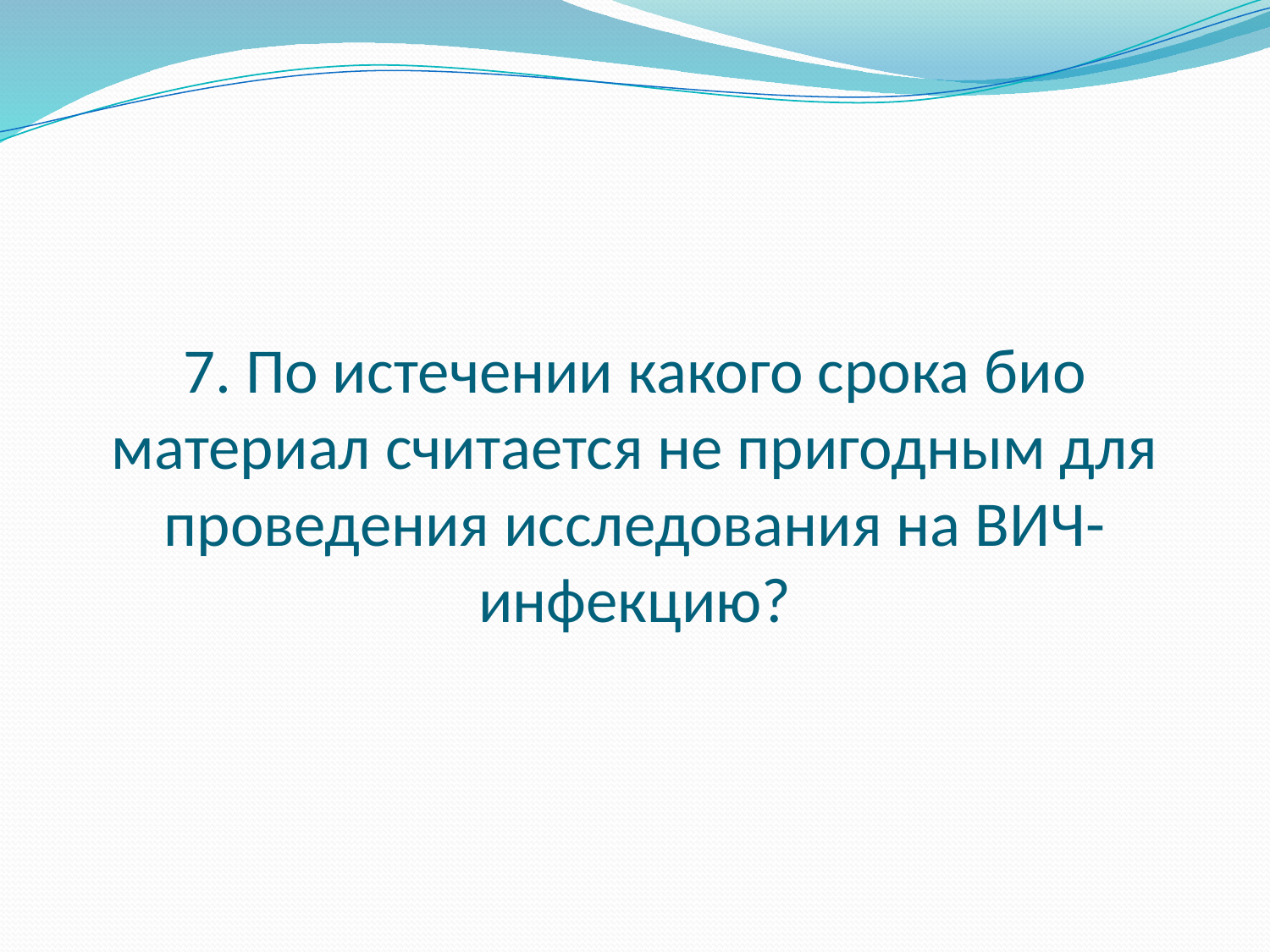

# 7. По истечении какого срока био материал считается не пригодным для проведения исследования на ВИЧ-инфекцию?